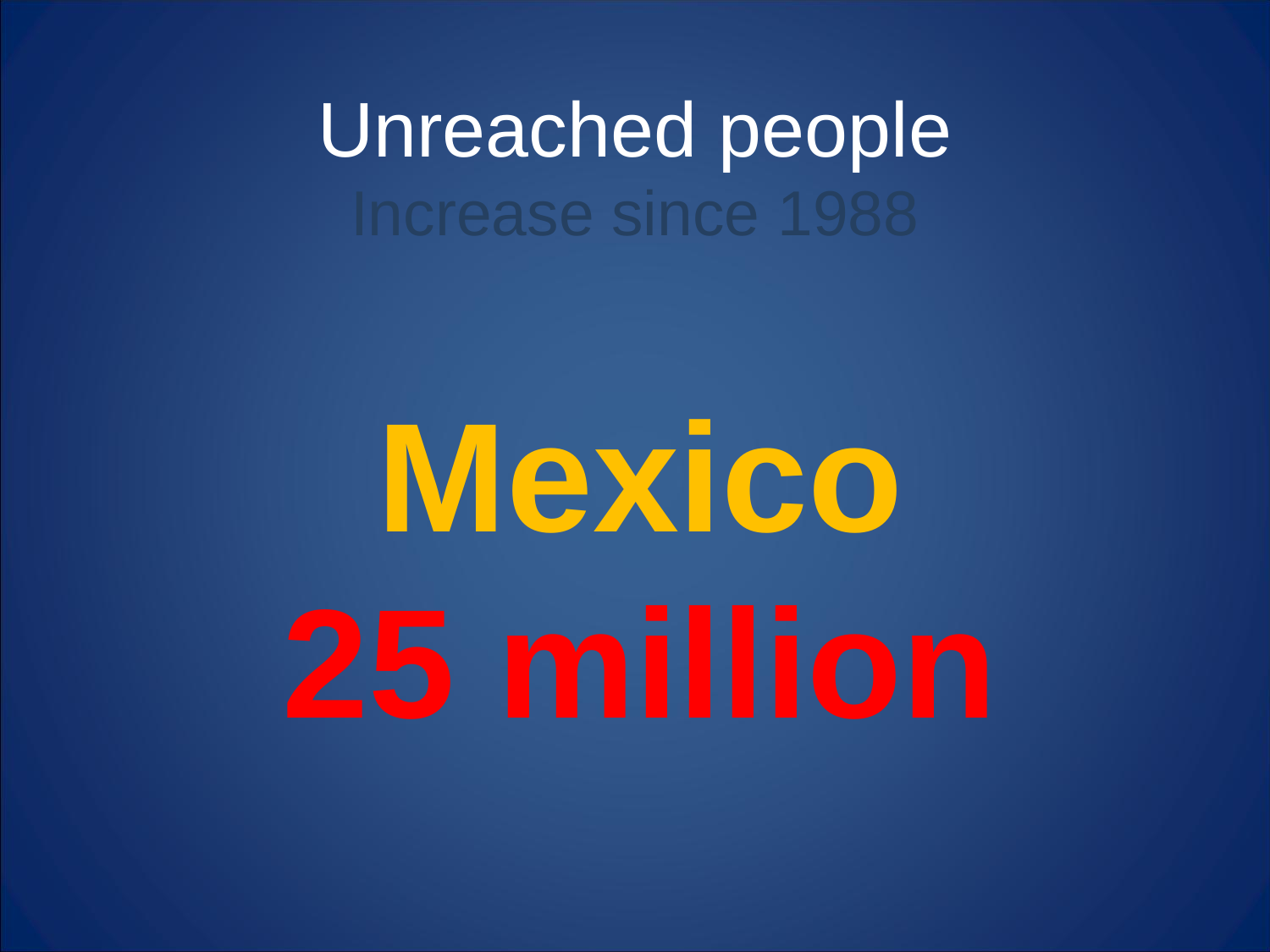

Unreached people
Increase since 1988
Mexico
25 million